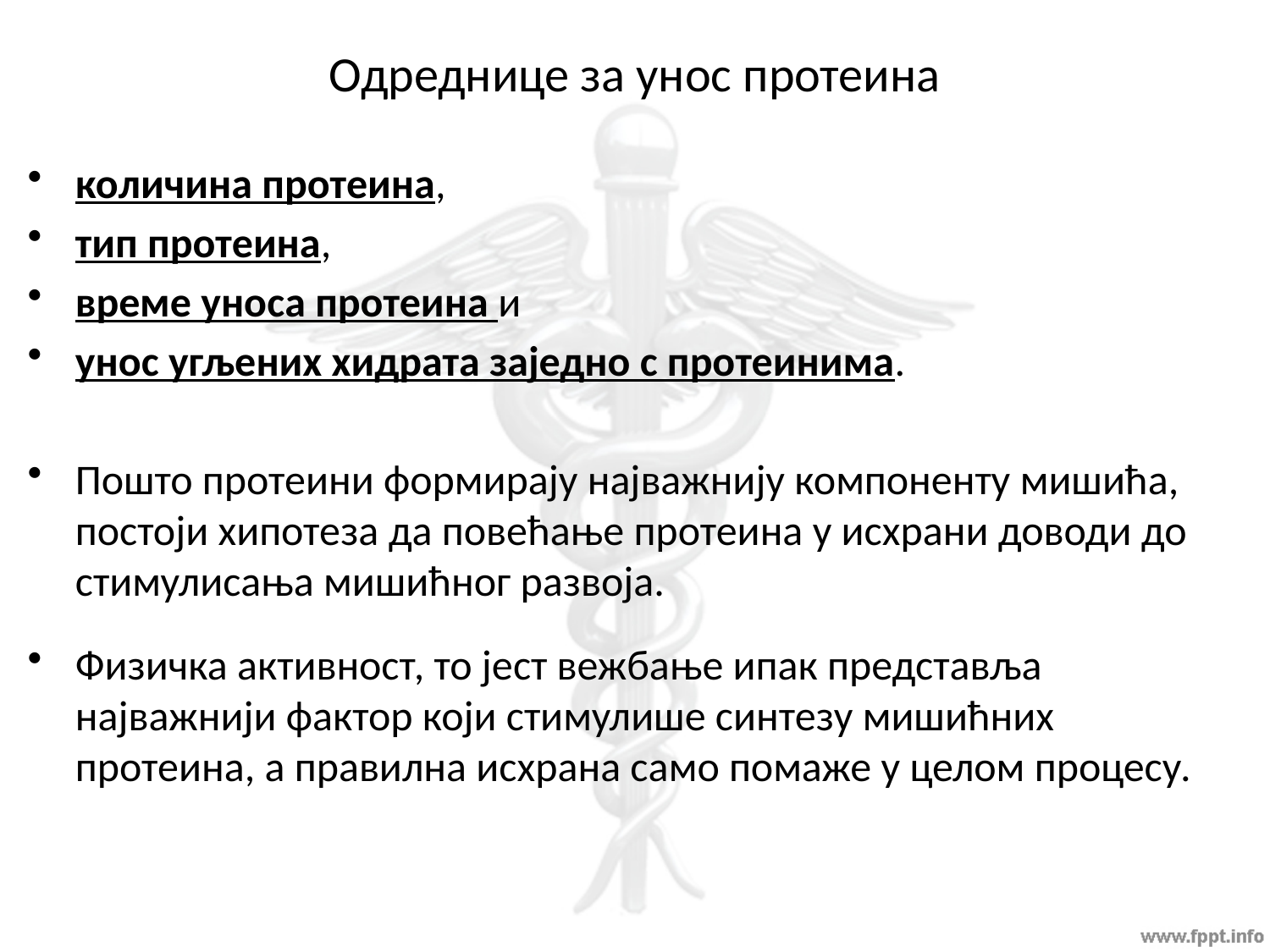

# Одреднице за унос протеина

количина протеина,
тип протеина,
време уноса протеина и
унос угљених хидрата заједно с протеинима.

Пошто протеини формирају најважнију компоненту мишића, постоји хипотеза да повећање протеина у исхрани доводи до стимулисања мишићног развоја.

Физичка активност, то јест вежбање ипак представља најважнији фактор који стимулише синтезу мишићних протеина, а правилна исхрана само помаже у целом процесу.